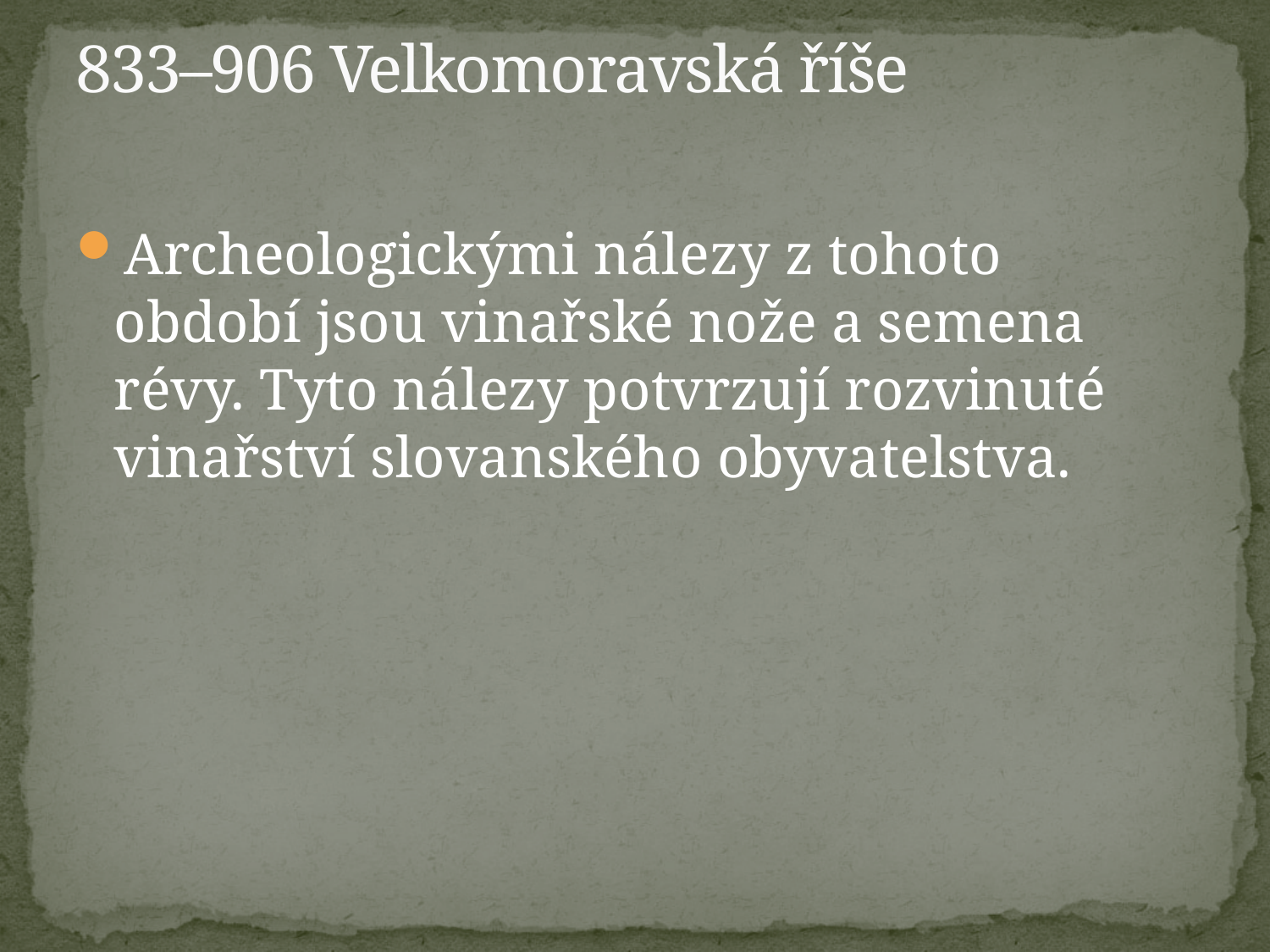

# 833–906 Velkomoravská říše
Archeologickými nálezy z tohoto období jsou vinařské nože a semena révy. Tyto nálezy potvrzují rozvinuté vinařství slovanského obyvatelstva.